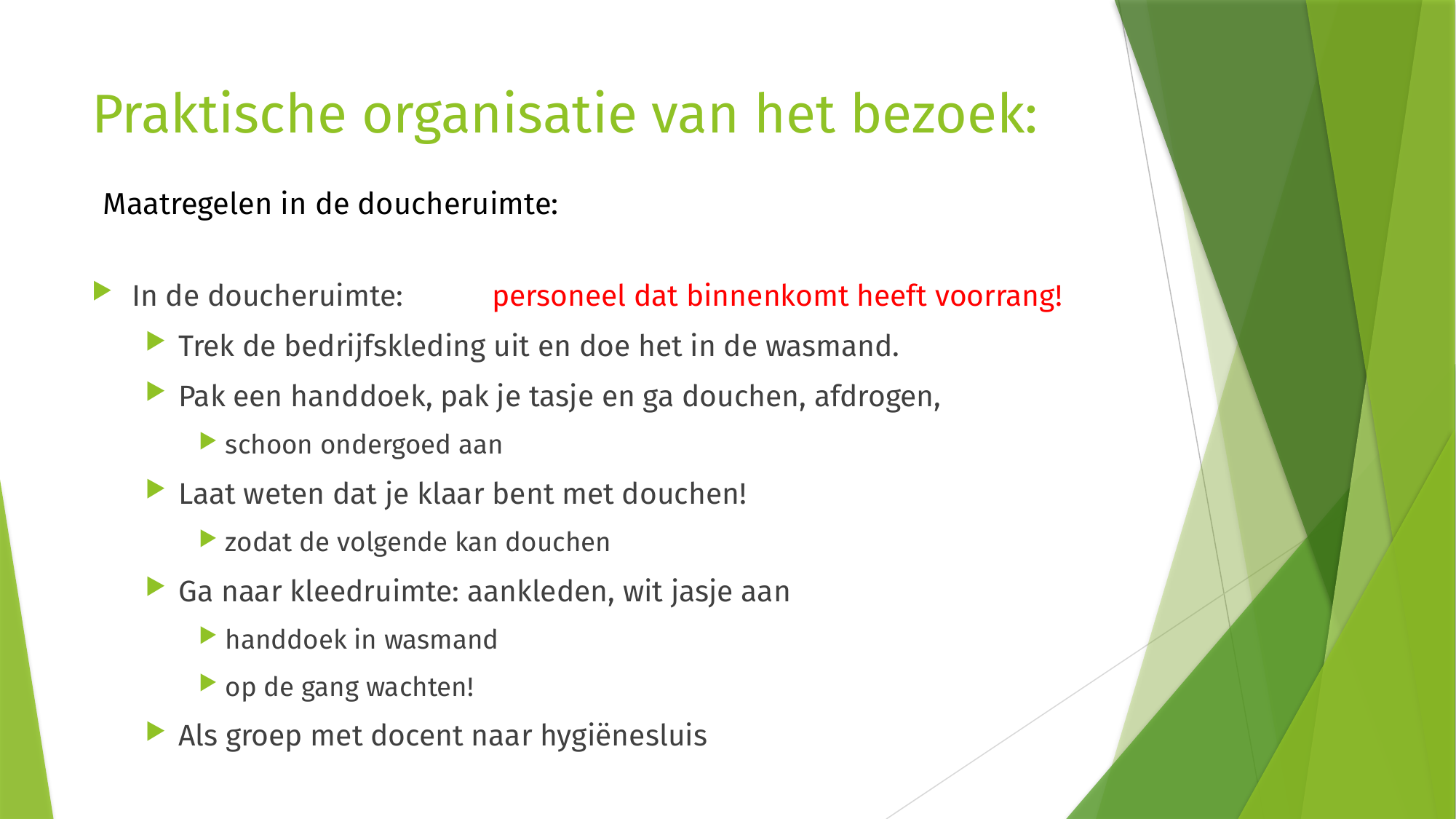

# Praktische organisatie van het bezoek:
Maatregelen in de doucheruimte:
In de doucheruimte:			     personeel dat binnenkomt heeft voorrang!
Trek de bedrijfskleding uit en doe het in de wasmand.
Pak een handdoek, pak je tasje en ga douchen, afdrogen,
schoon ondergoed aan
Laat weten dat je klaar bent met douchen!
zodat de volgende kan douchen
Ga naar kleedruimte: aankleden, wit jasje aan
handdoek in wasmand
op de gang wachten!
Als groep met docent naar hygiënesluis